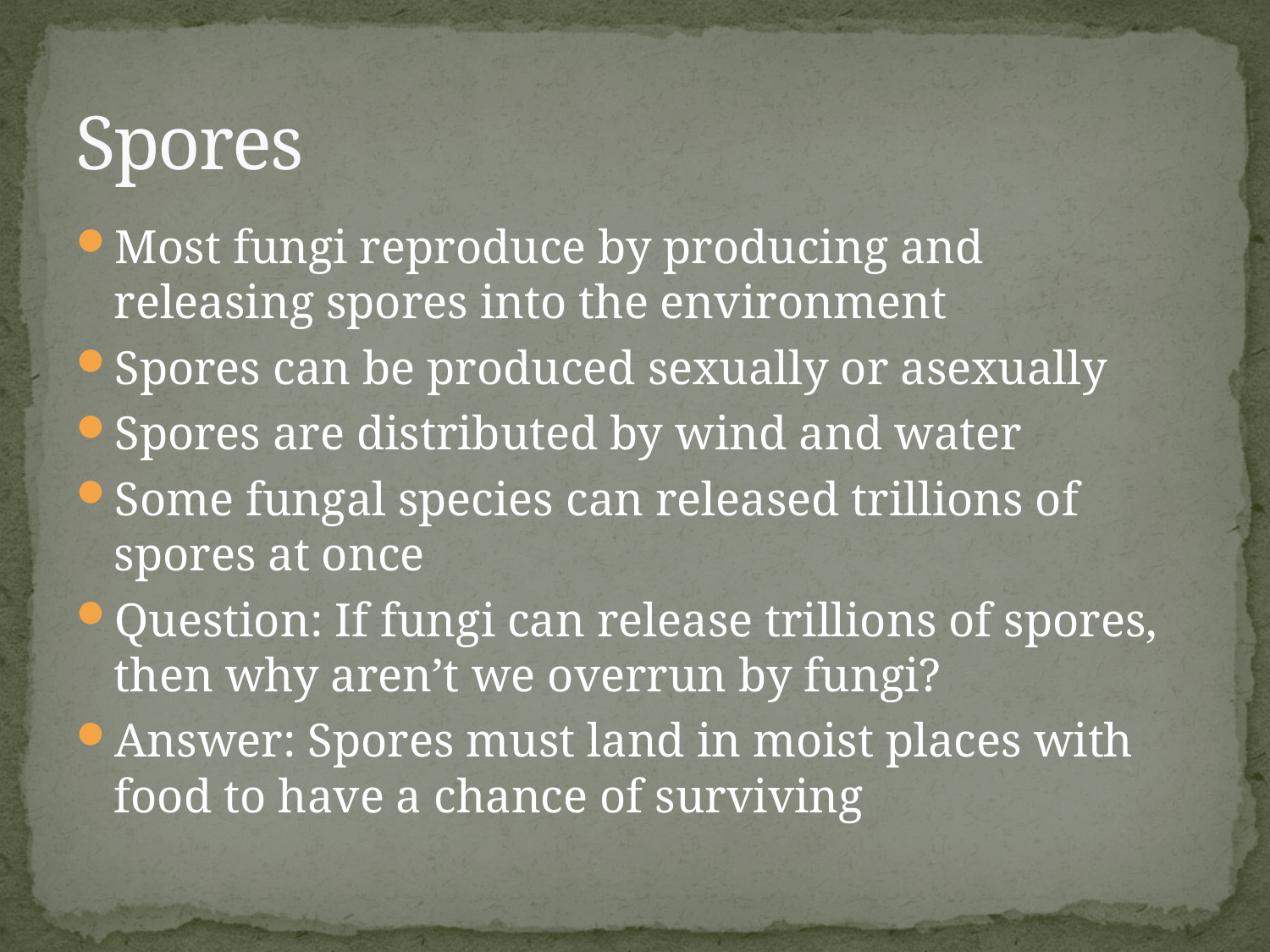

# Spores
Most fungi reproduce by producing and releasing spores into the environment
Spores can be produced sexually or asexually
Spores are distributed by wind and water
Some fungal species can released trillions of spores at once
Question: If fungi can release trillions of spores, then why aren’t we overrun by fungi?
Answer: Spores must land in moist places with food to have a chance of surviving